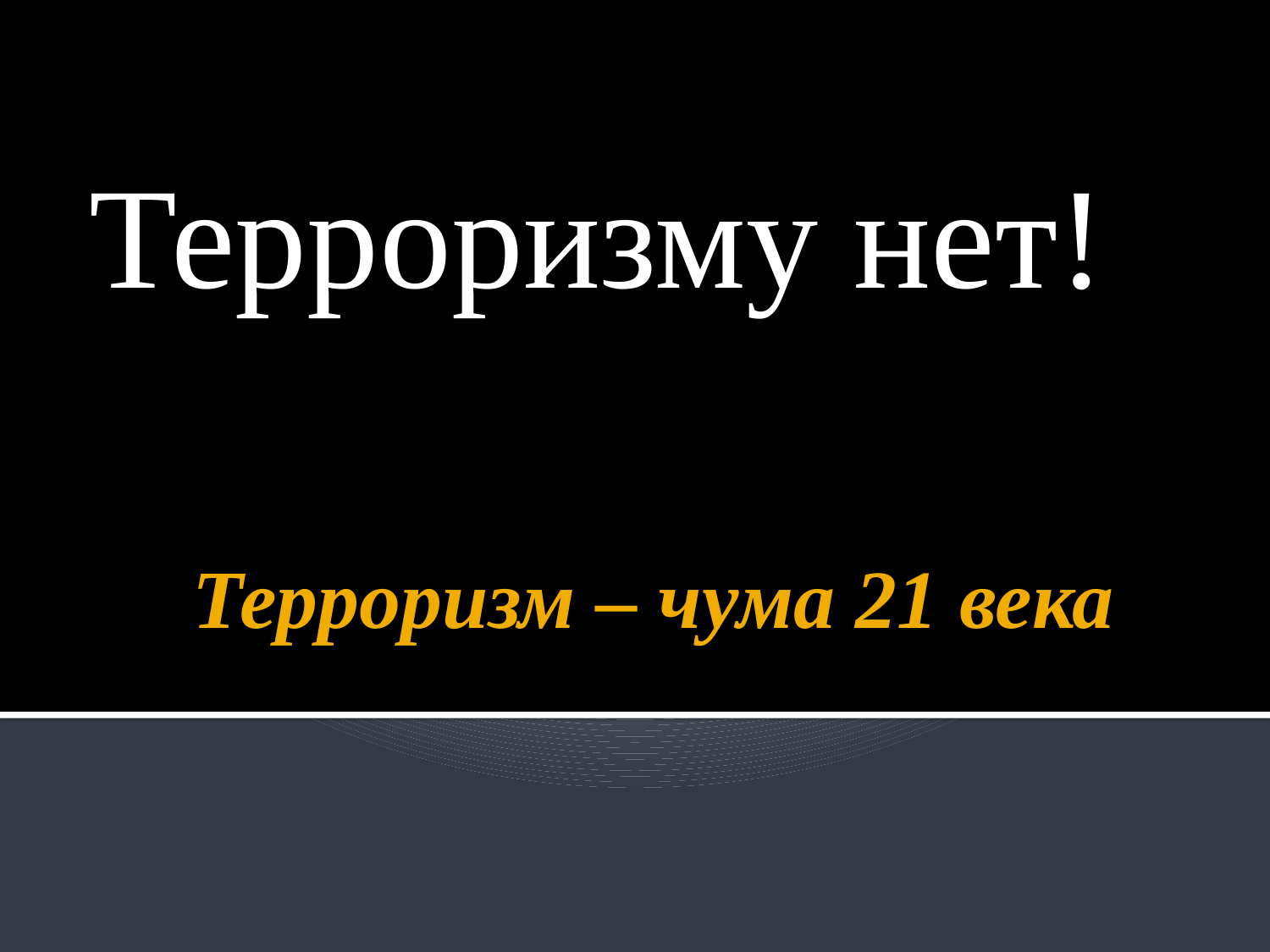

Терроризму нет!
# Терроризм – чума 21 века